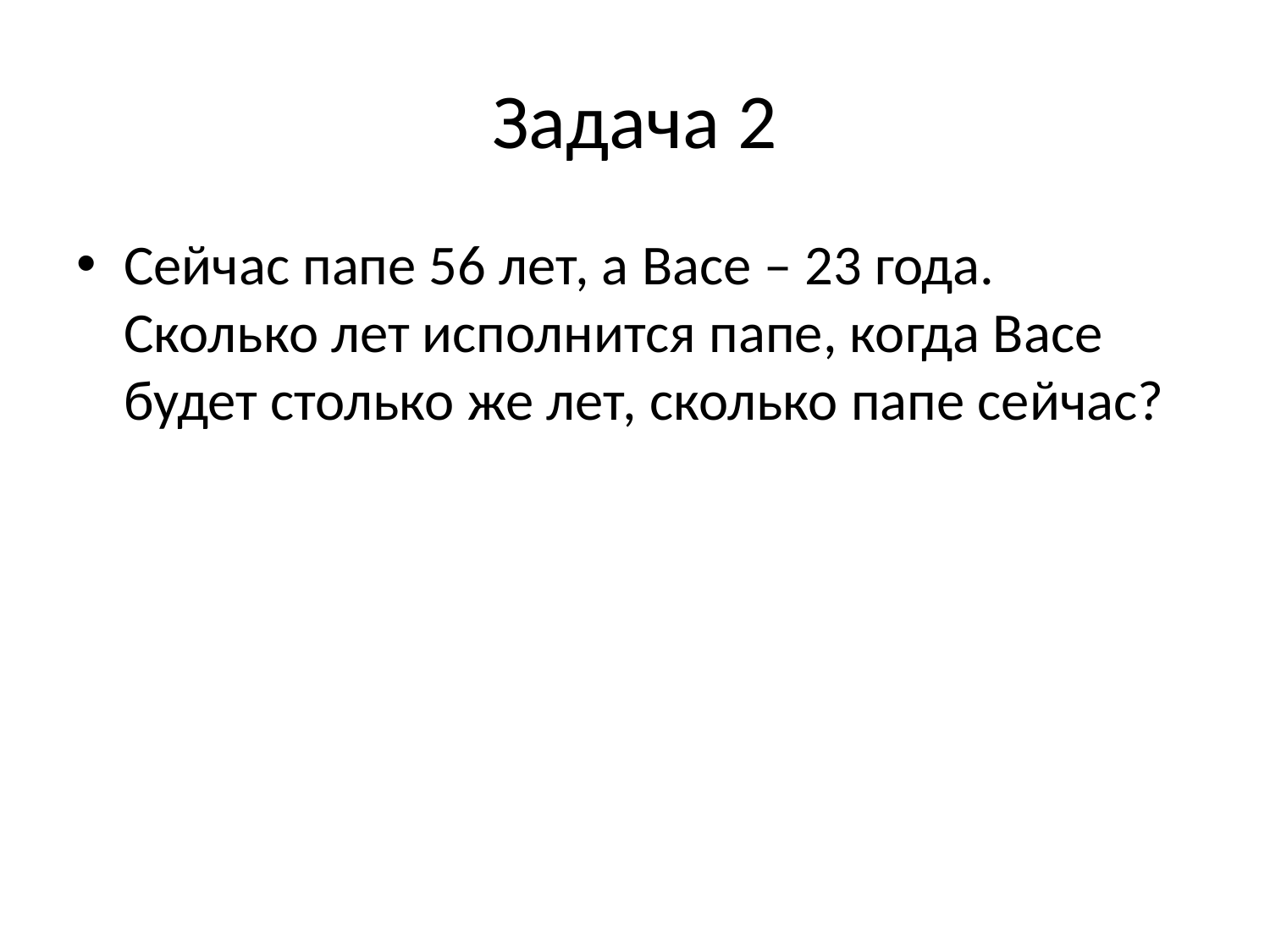

# Задача 2
Сейчас папе 56 лет, а Васе – 23 года. Сколько лет исполнится папе, когда Васе будет столько же лет, сколько папе сейчас?